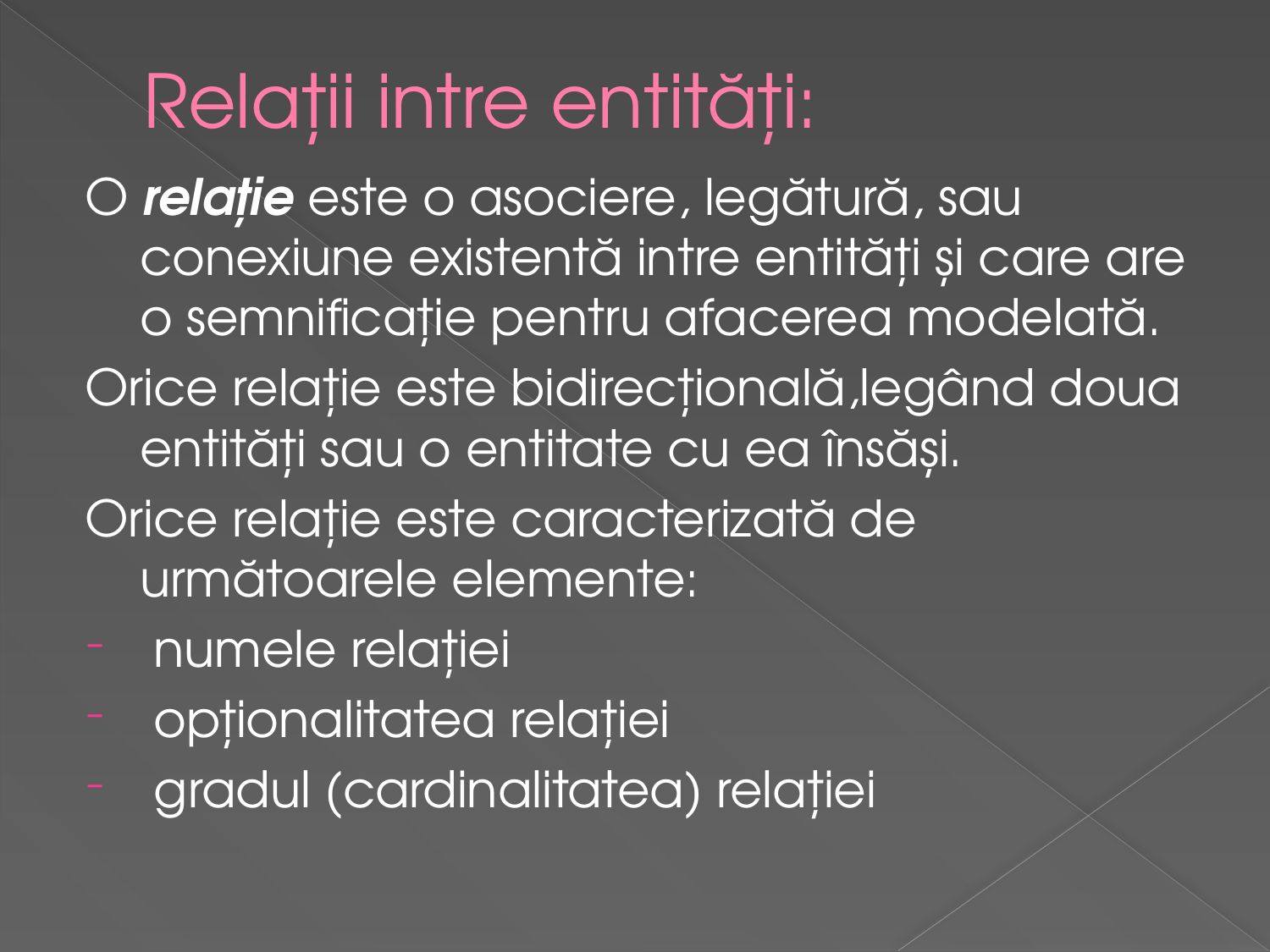

# Relaţii intre entităţi:
O relaţie este o asociere, legătură, sau conexiune existentă intre entităţi şi care are o semnificaţie pentru afacerea modelată.
Orice relaţie este bidirecţională,legând doua entităţi sau o entitate cu ea însăşi.
Orice relaţie este caracterizată de următoarele elemente:
 numele relaţiei
 opţionalitatea relaţiei
 gradul (cardinalitatea) relaţiei